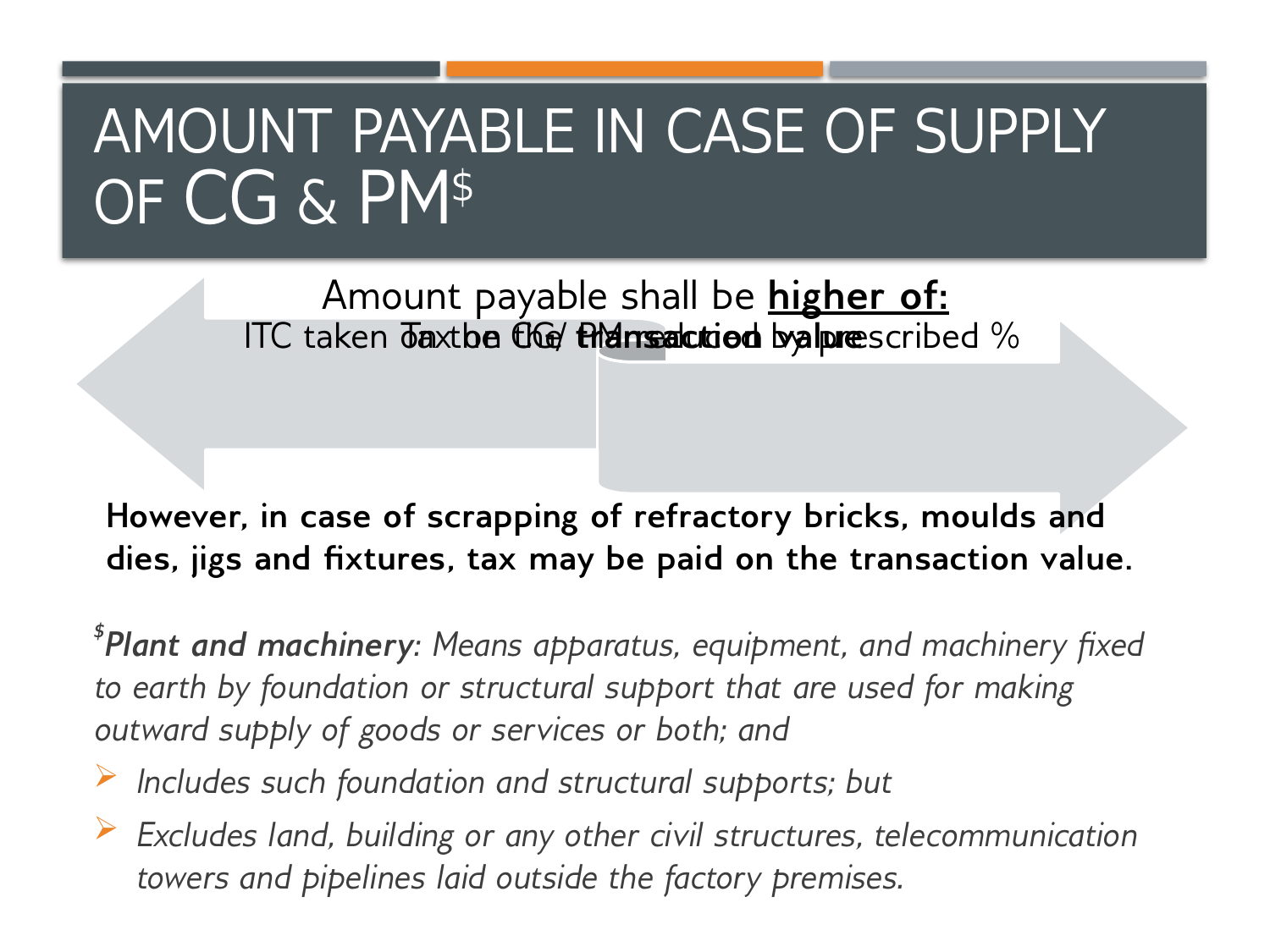

# Amount payable in case of Supply of cG & PM$
Amount payable shall be higher of:

However, in case of scrapping of refractory bricks, moulds and dies, jigs and fixtures, tax may be paid on the transaction value.
$Plant and machinery: Means apparatus, equipment, and machinery fixed to earth by foundation or structural support that are used for making outward supply of goods or services or both; and
Includes such foundation and structural supports; but
Excludes land, building or any other civil structures, telecommunication towers and pipelines laid outside the factory premises.